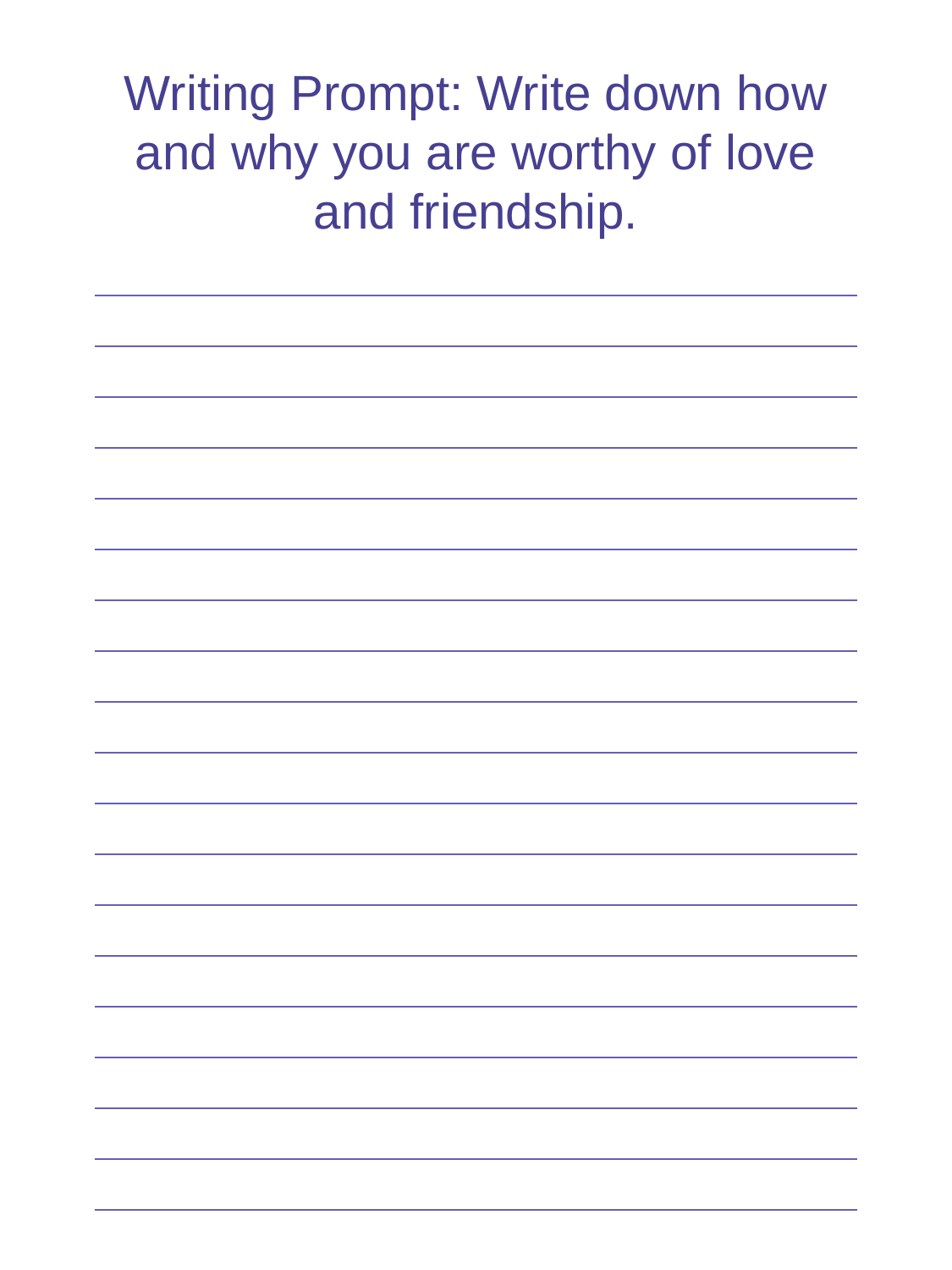

Writing Prompt: Write down how and why you are worthy of love and friendship.
|  |
| --- |
|  |
|  |
|  |
|  |
|  |
|  |
|  |
|  |
|  |
|  |
|  |
|  |
|  |
|  |
|  |
|  |
|  |